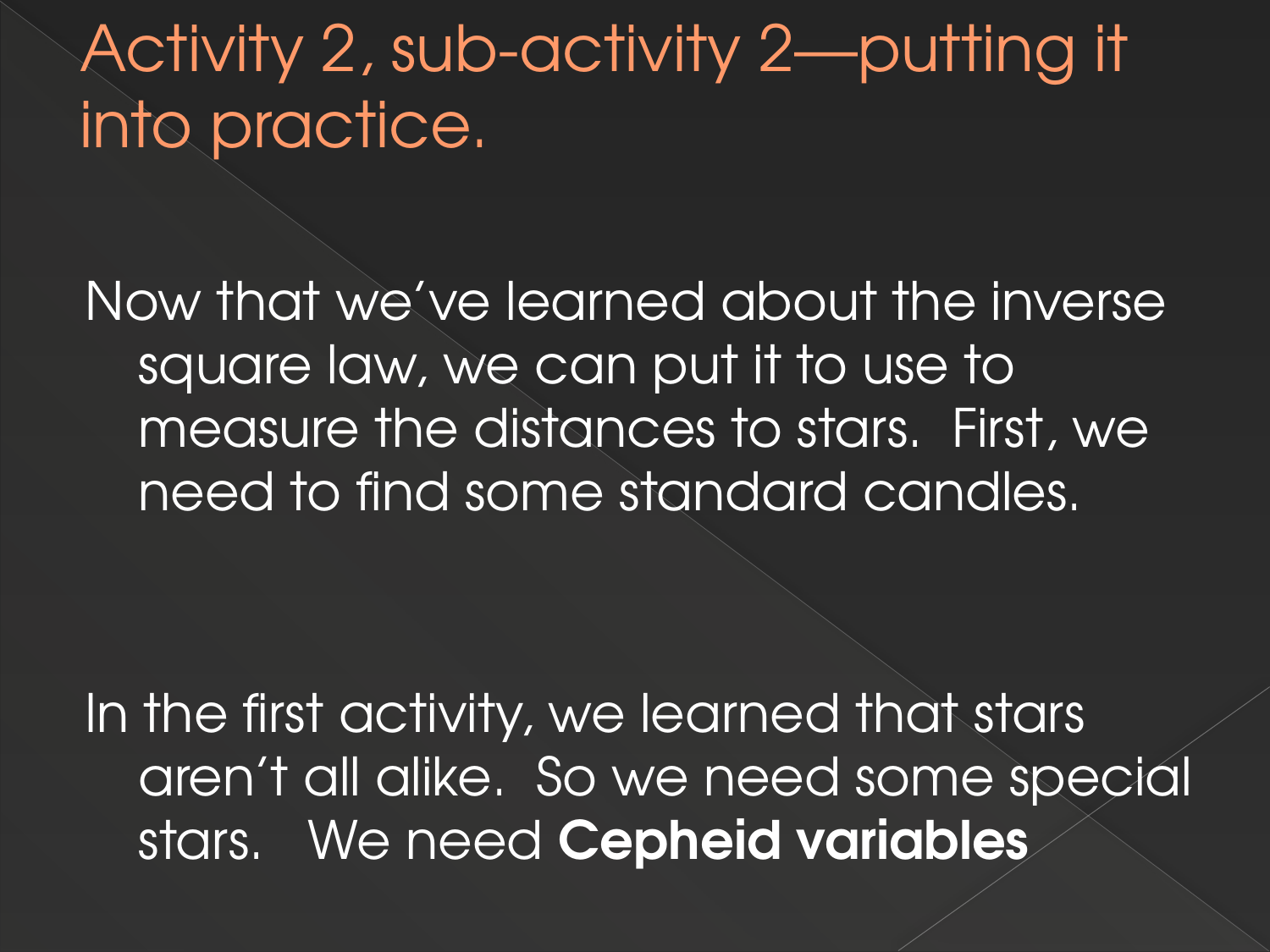

# Activity 2, sub-activity 2—putting it into practice.
Now that we’ve learned about the inverse square law, we can put it to use to measure the distances to stars.  First, we need to find some standard candles.

In the first activity, we learned that stars aren’t all alike.  So we need some special stars.   We need Cepheid variables